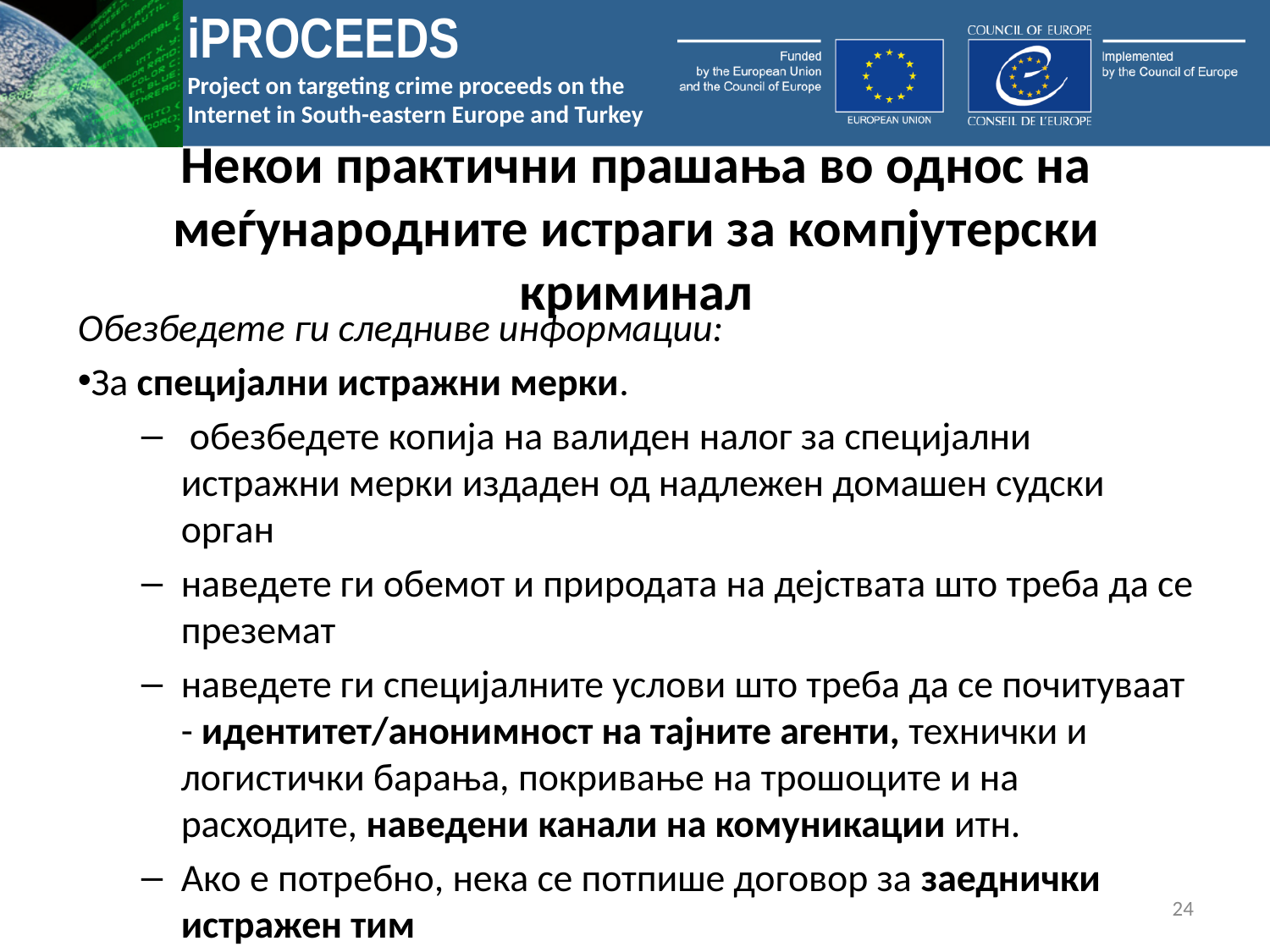

# Некои практични прашања во однос на меѓународните истраги за компјутерски криминал
Обезбедете ги следниве информации:
За специјални истражни мерки.
 обезбедете копија на валиден налог за специјални истражни мерки издаден од надлежен домашен судски орган
наведете ги обемот и природата на дејствата што треба да се преземат
наведете ги специјалните услови што треба да се почитуваат - идентитет/анонимност на тајните агенти, технички и логистички барања, покривање на трошоците и на расходите, наведени канали на комуникации итн.
Ако е потребно, нека се потпише договор за заеднички истражен тим
24